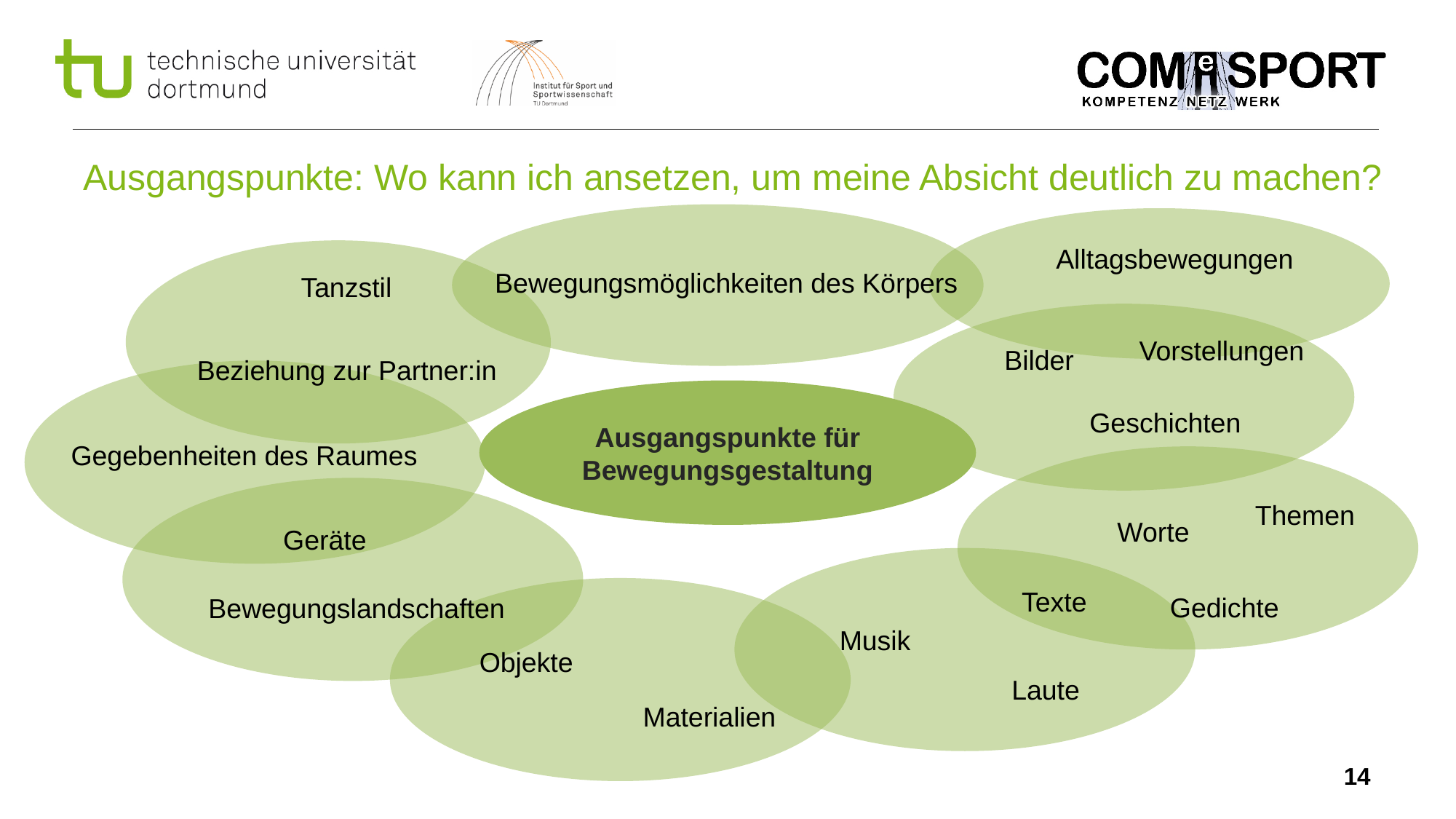

# Ausgangspunkte: Wo kann ich ansetzen, um meine Absicht deutlich zu machen?

Alltagsbewegungen

Bewegungsmöglichkeiten des Körpers
Tanzstil

Vorstellungen
Bilder
Beziehung zur Partner:in

Ausgangspunkte für Bewegungsgestaltung
Geschichten
Gegebenheiten des Raumes

Themen
Worte
Geräte

Texte
Gedichte
Bewegungslandschaften
Musik
Objekte
Laute
Materialien
14